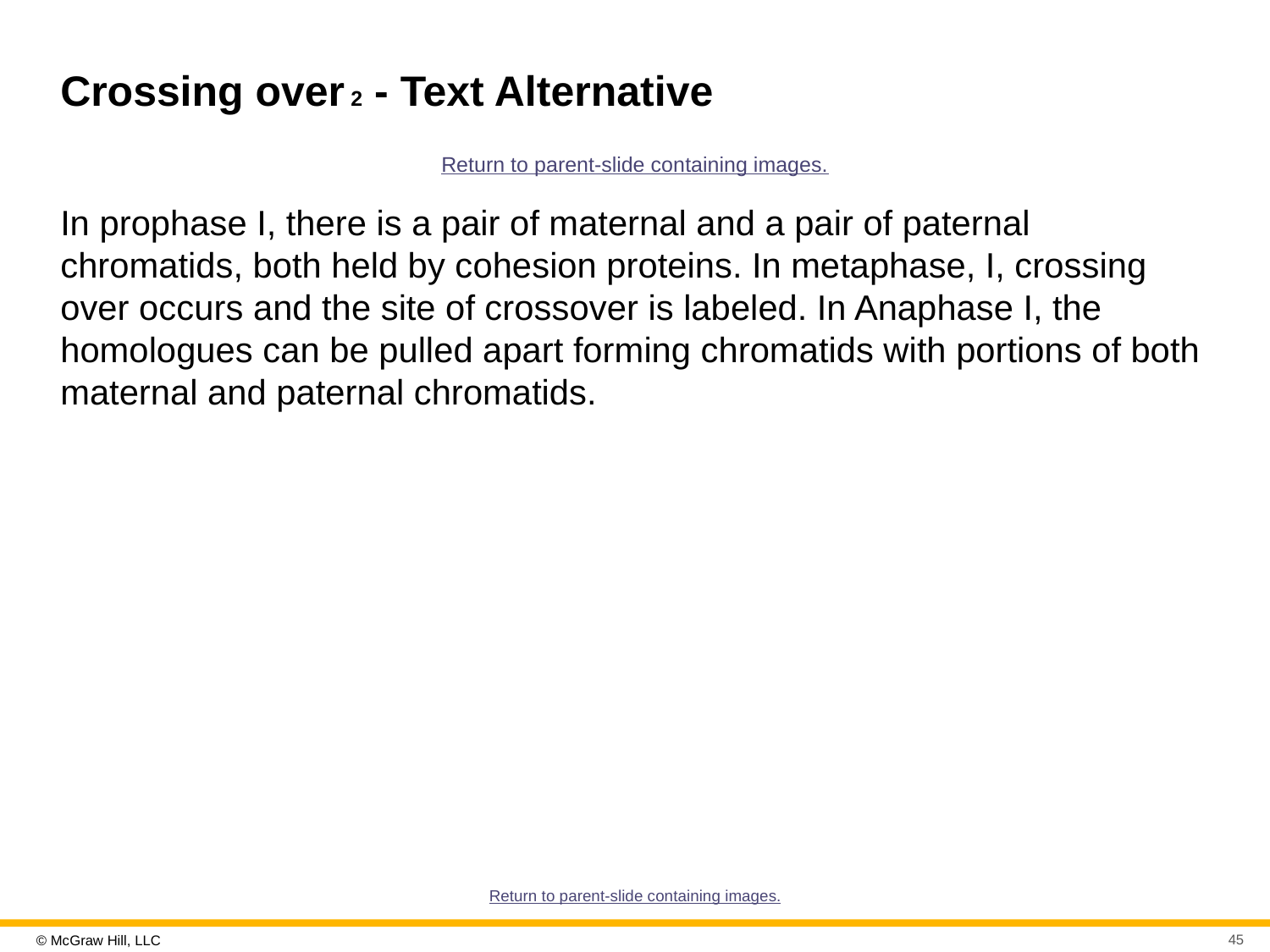

# Crossing over 2 - Text Alternative
Return to parent-slide containing images.
In prophase I, there is a pair of maternal and a pair of paternal chromatids, both held by cohesion proteins. In metaphase, I, crossing over occurs and the site of crossover is labeled. In Anaphase I, the homologues can be pulled apart forming chromatids with portions of both maternal and paternal chromatids.
Return to parent-slide containing images.
45